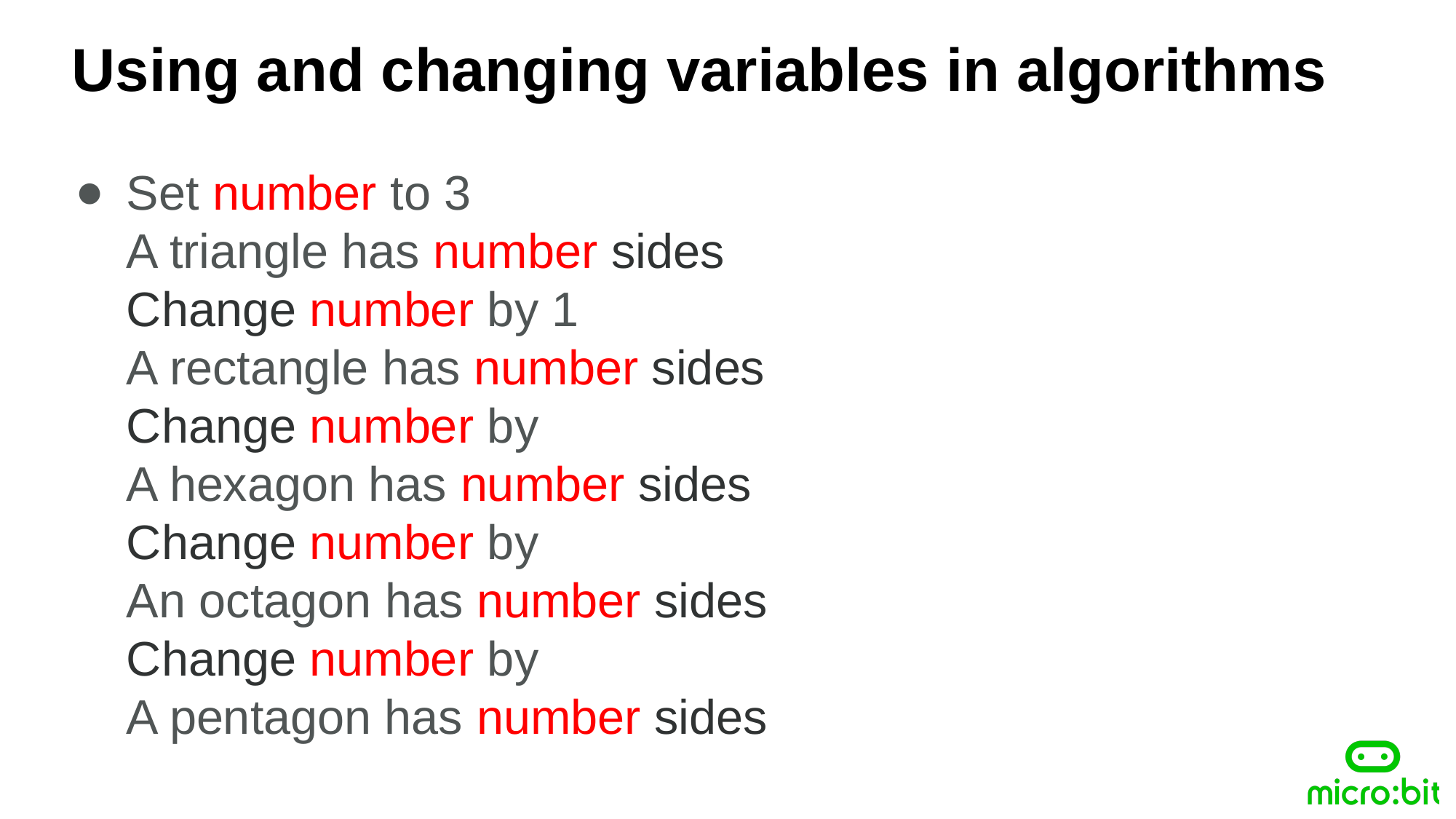

Using and changing variables in algorithms
Set number to 3
A triangle has number sides
Change number by 1
A rectangle has number sides
Change number by
A hexagon has number sides
Change number by
An octagon has number sides
Change number by
A pentagon has number sides